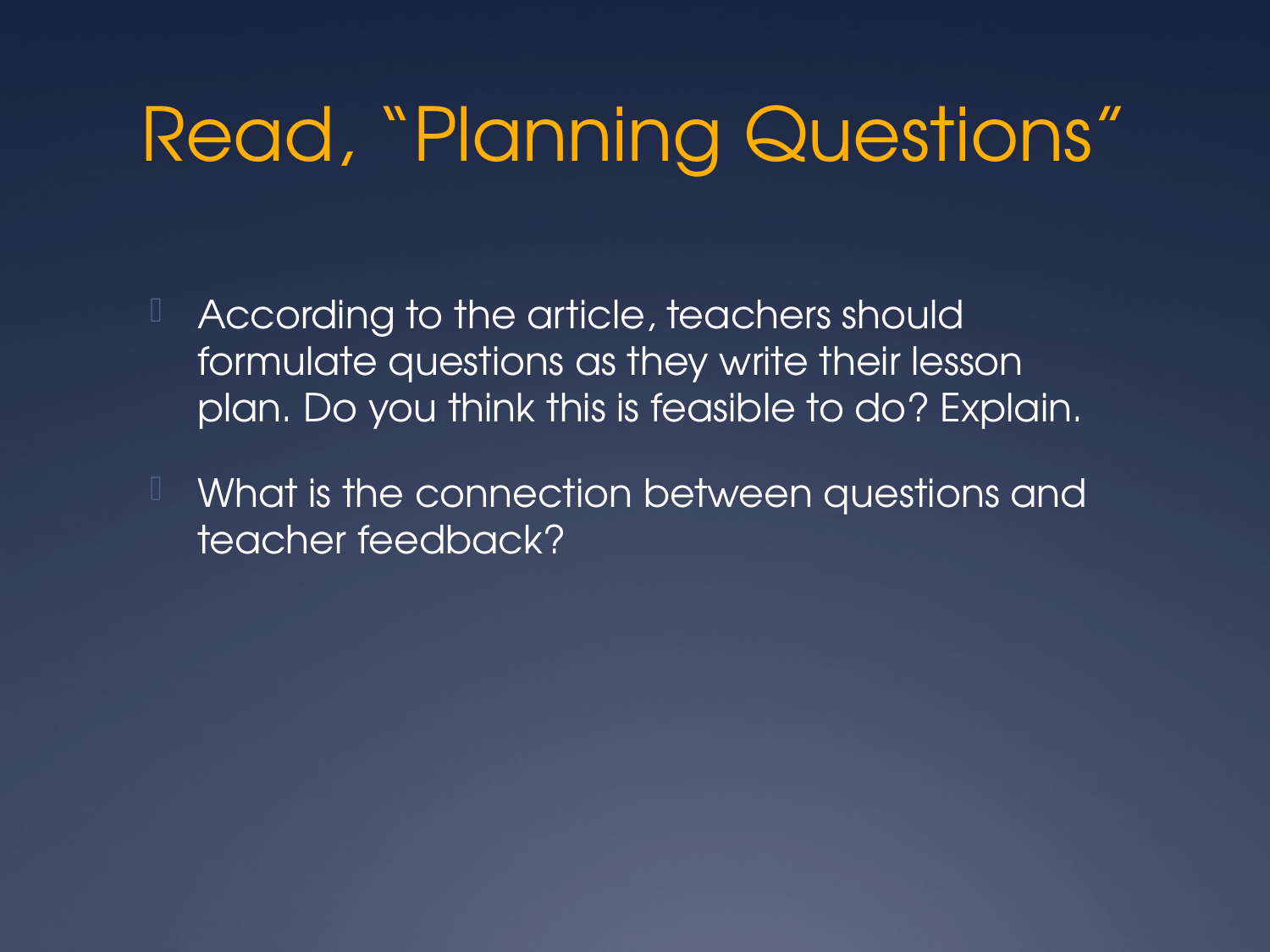

# Read, “Planning Questions”
According to the article, teachers should formulate questions as they write their lesson plan. Do you think this is feasible to do? Explain.
What is the connection between questions and teacher feedback?